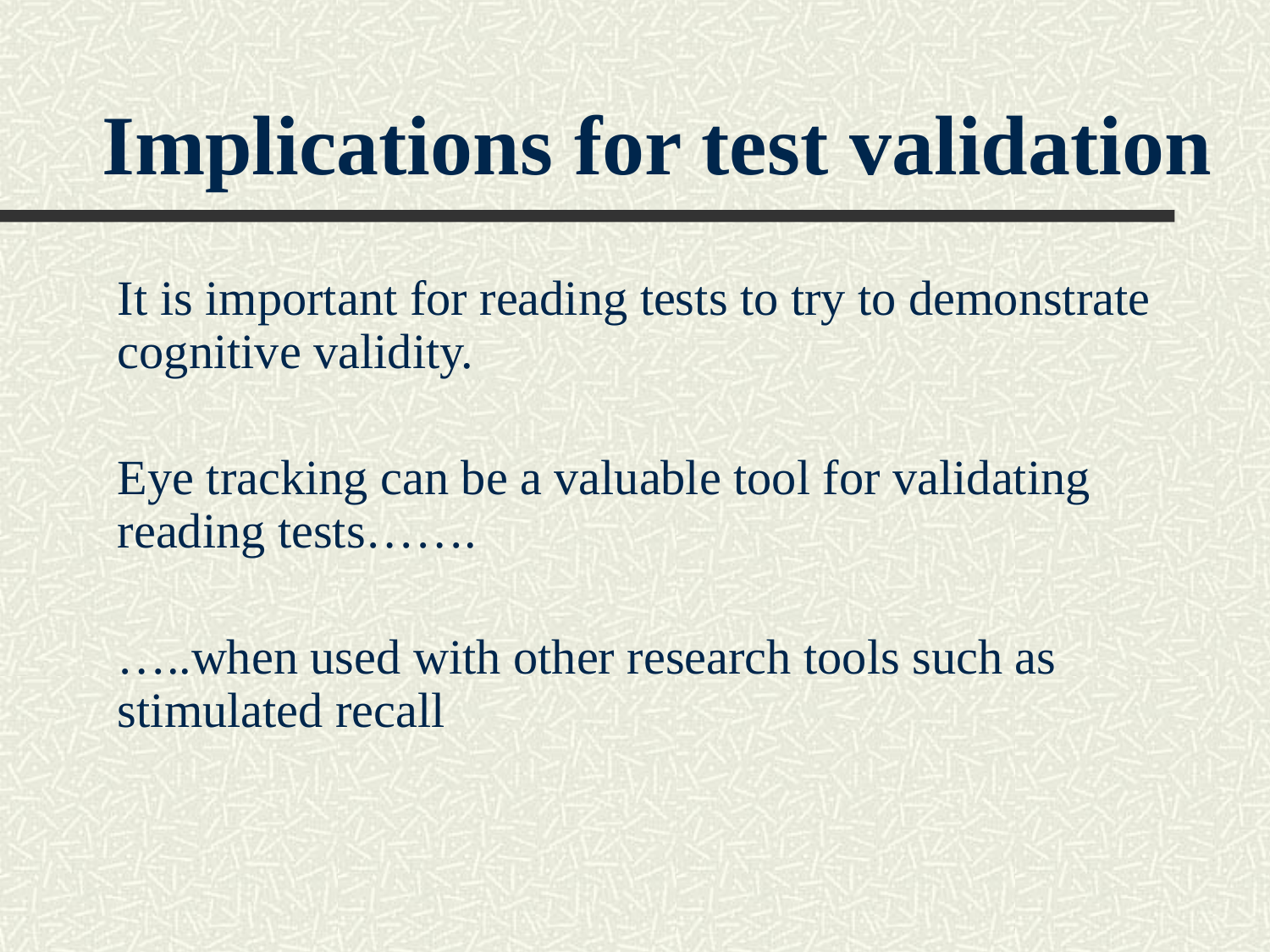

# Implications for test validation
It is important for reading tests to try to demonstrate cognitive validity.

Eye tracking can be a valuable tool for validating reading tests…….

…..when used with other research tools such as stimulated recall